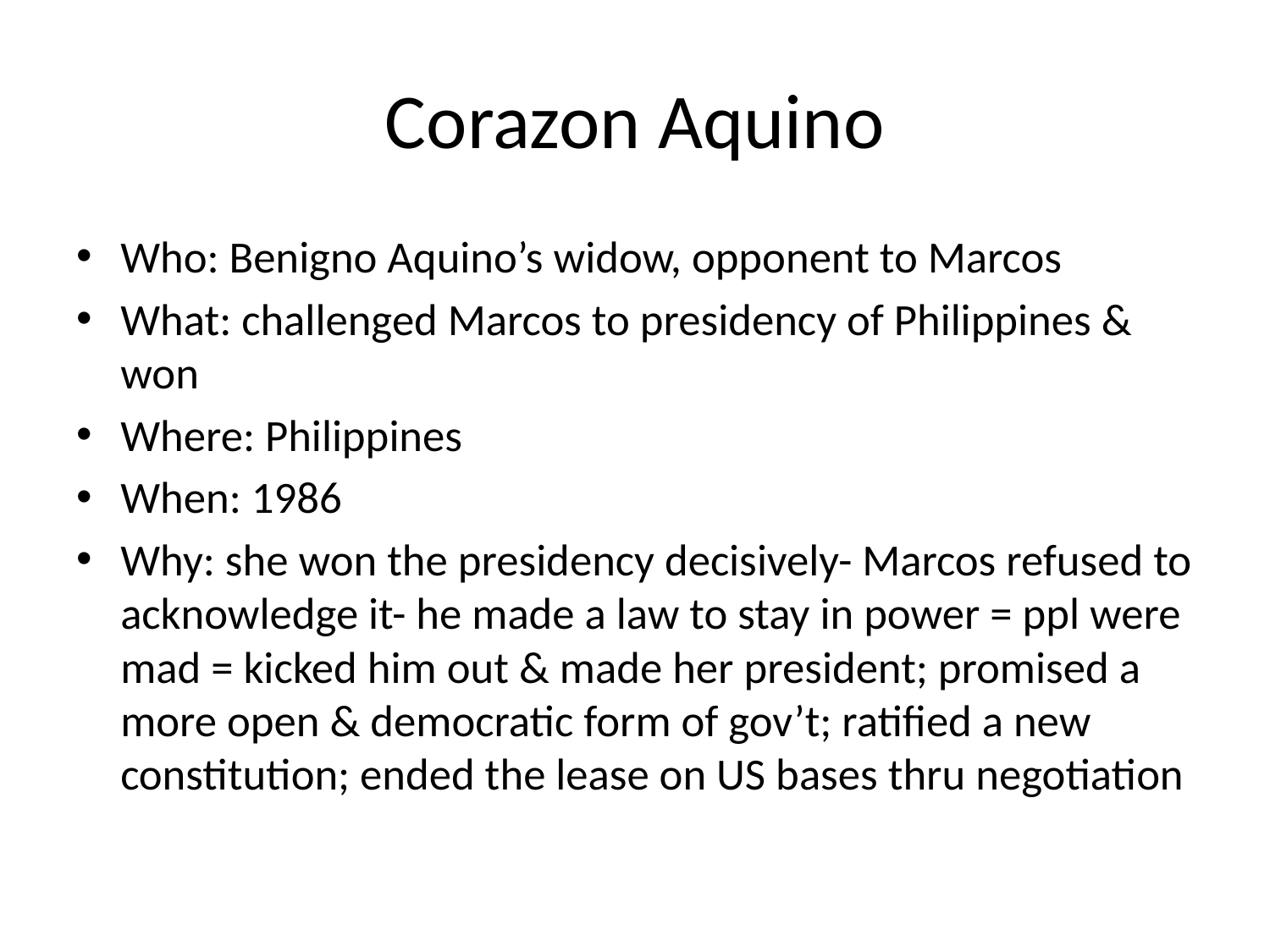

# Corazon Aquino
Who: Benigno Aquino’s widow, opponent to Marcos
What: challenged Marcos to presidency of Philippines & won
Where: Philippines
When: 1986
Why: she won the presidency decisively- Marcos refused to acknowledge it- he made a law to stay in power = ppl were mad = kicked him out & made her president; promised a more open & democratic form of gov’t; ratified a new constitution; ended the lease on US bases thru negotiation